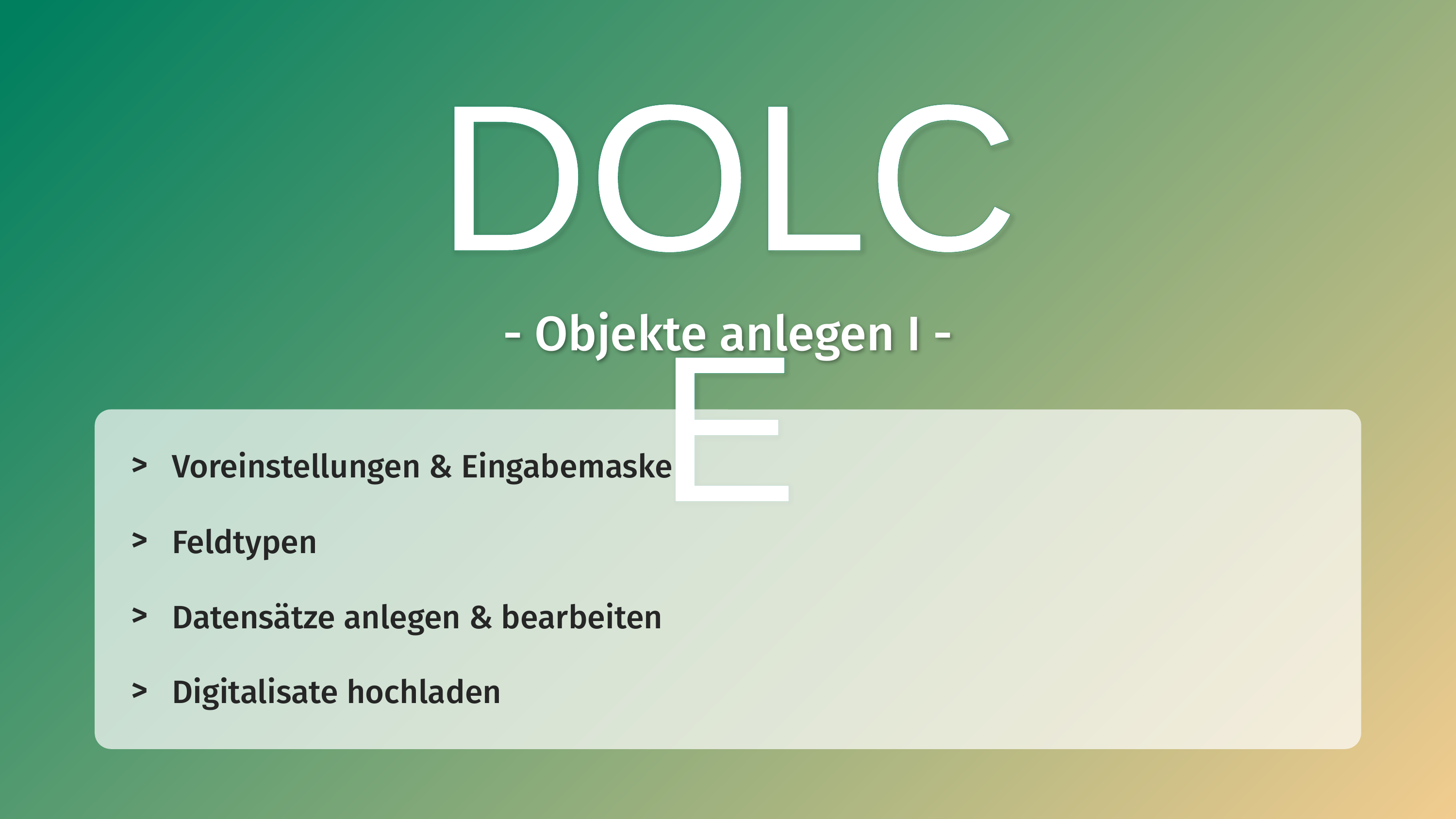

DOLCE(1)
DOLCE
- Objekte anlegen I -

Voreinstellungen & Eingabemaske
Feldtypen
Datensätze anlegen & bearbeiten
Digitalisate hochladen